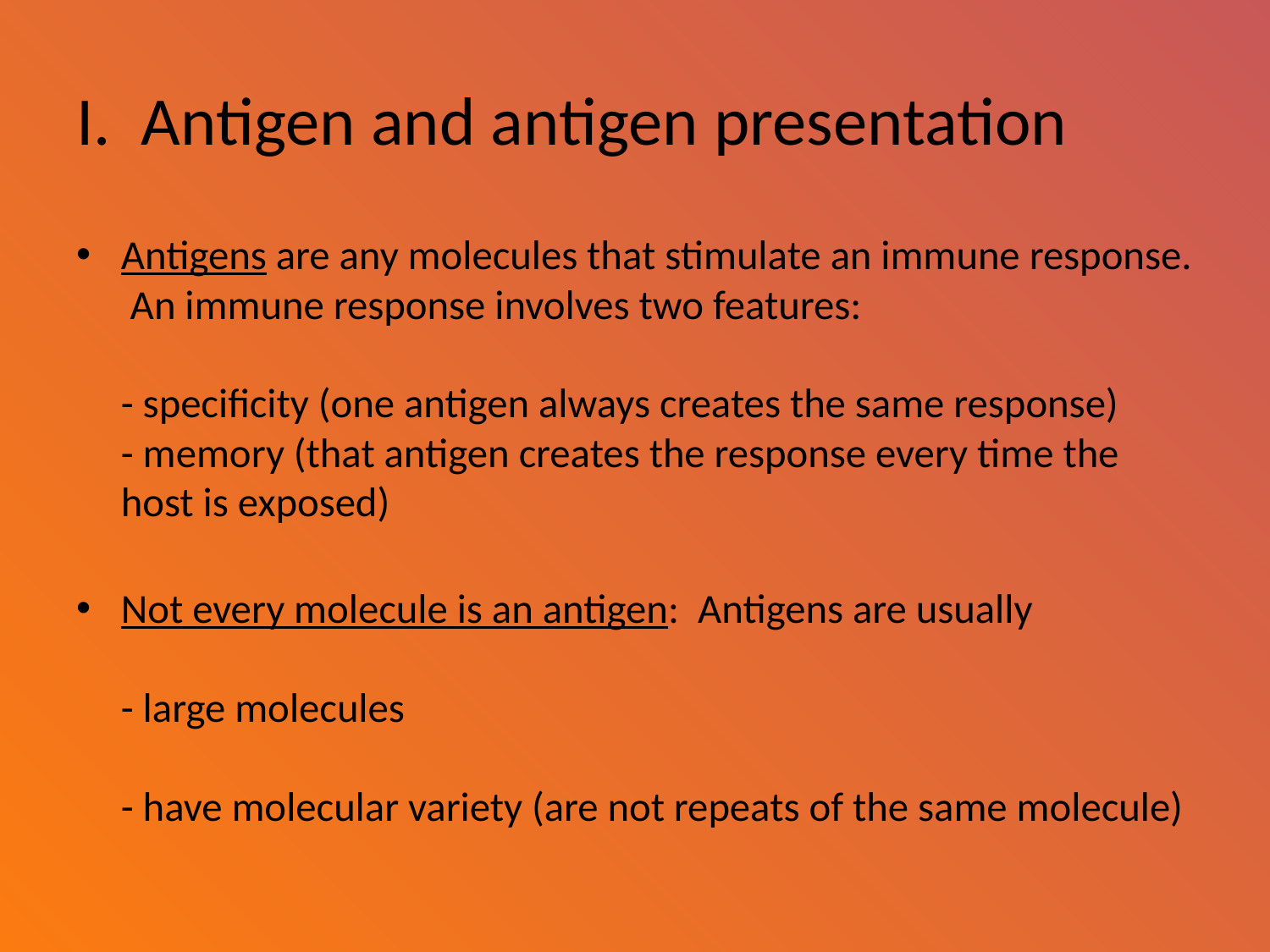

# I.  Antigen and antigen presentation
Antigens are any molecules that stimulate an immune response.  An immune response involves two features:
- specificity (one antigen always creates the same response)
- memory (that antigen creates the response every time the host is exposed)
Not every molecule is an antigen:  Antigens are usually
- large molecules
- have molecular variety (are not repeats of the same molecule)